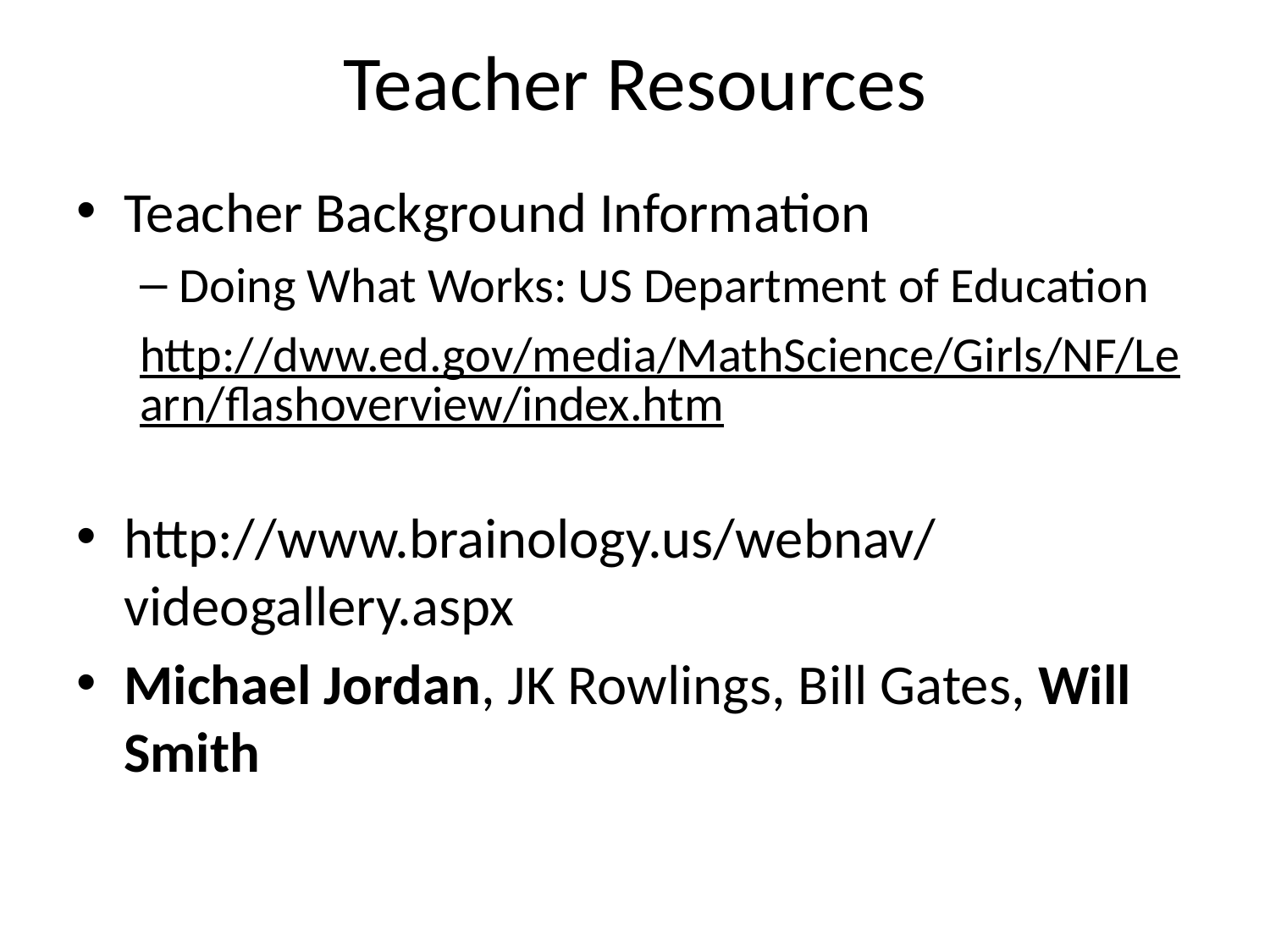

# Teacher Resources
Teacher Background Information
Doing What Works: US Department of Education
http://dww.ed.gov/media/MathScience/Girls/NF/Learn/flashoverview/index.htm
http://www.brainology.us/webnav/videogallery.aspx
Michael Jordan, JK Rowlings, Bill Gates, Will Smith